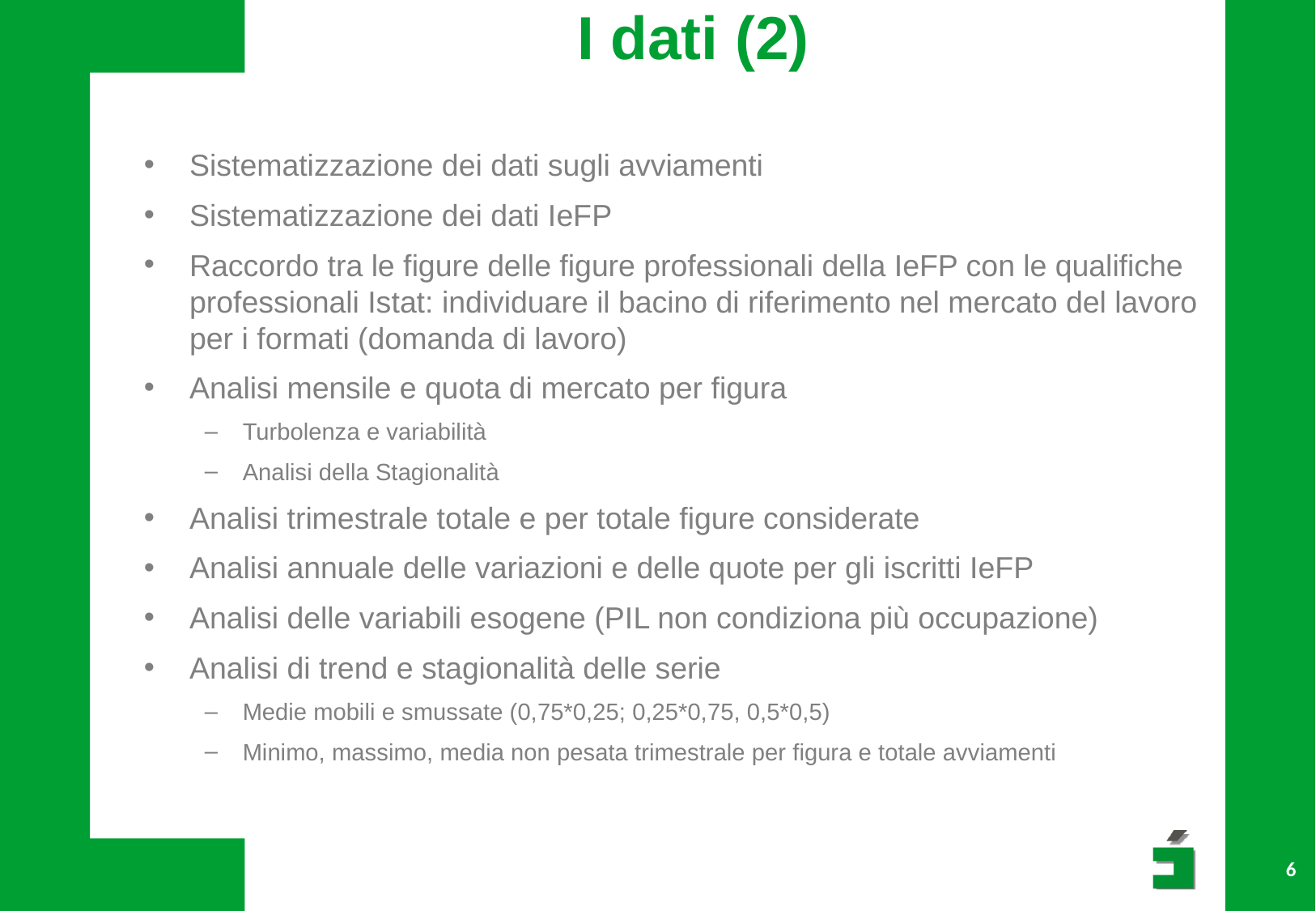

I dati (2)
Sistematizzazione dei dati sugli avviamenti
Sistematizzazione dei dati IeFP
Raccordo tra le figure delle figure professionali della IeFP con le qualifiche professionali Istat: individuare il bacino di riferimento nel mercato del lavoro per i formati (domanda di lavoro)
Analisi mensile e quota di mercato per figura
Turbolenza e variabilità
Analisi della Stagionalità
Analisi trimestrale totale e per totale figure considerate
Analisi annuale delle variazioni e delle quote per gli iscritti IeFP
Analisi delle variabili esogene (PIL non condiziona più occupazione)
Analisi di trend e stagionalità delle serie
Medie mobili e smussate (0,75*0,25; 0,25*0,75, 0,5*0,5)
Minimo, massimo, media non pesata trimestrale per figura e totale avviamenti

6